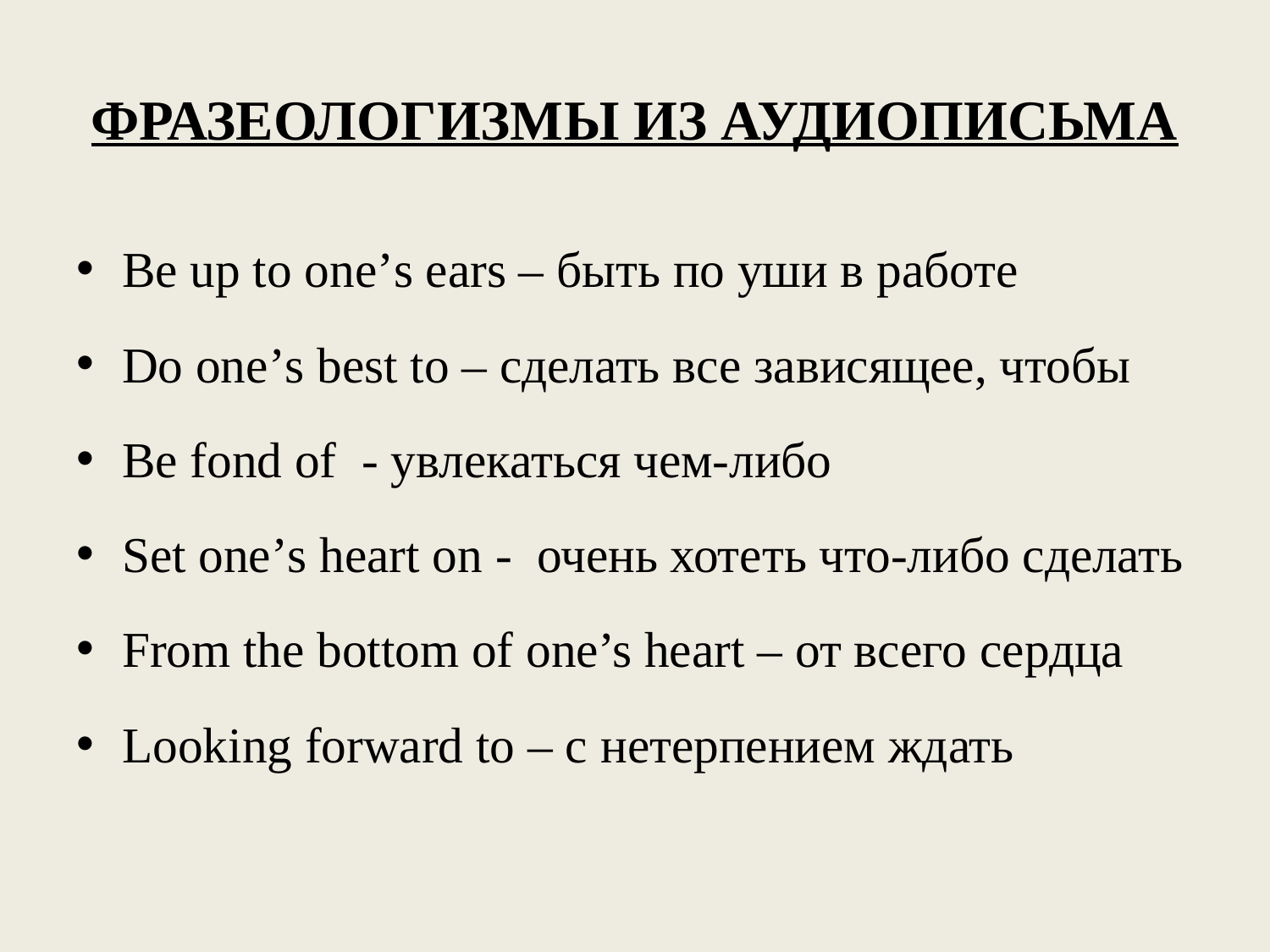

# ФРАЗЕОЛОГИЗМЫ ИЗ АУДИОПИСЬМА
Be up to one’s ears – быть по уши в работе
Do one’s best to – сделать все зависящее, чтобы
Be fond of  - увлекаться чем-либо
Set one’s heart on -  очень хотеть что-либо сделать
From the bottom of one’s heart – от всего сердца
Looking forward to – c нетерпением ждать